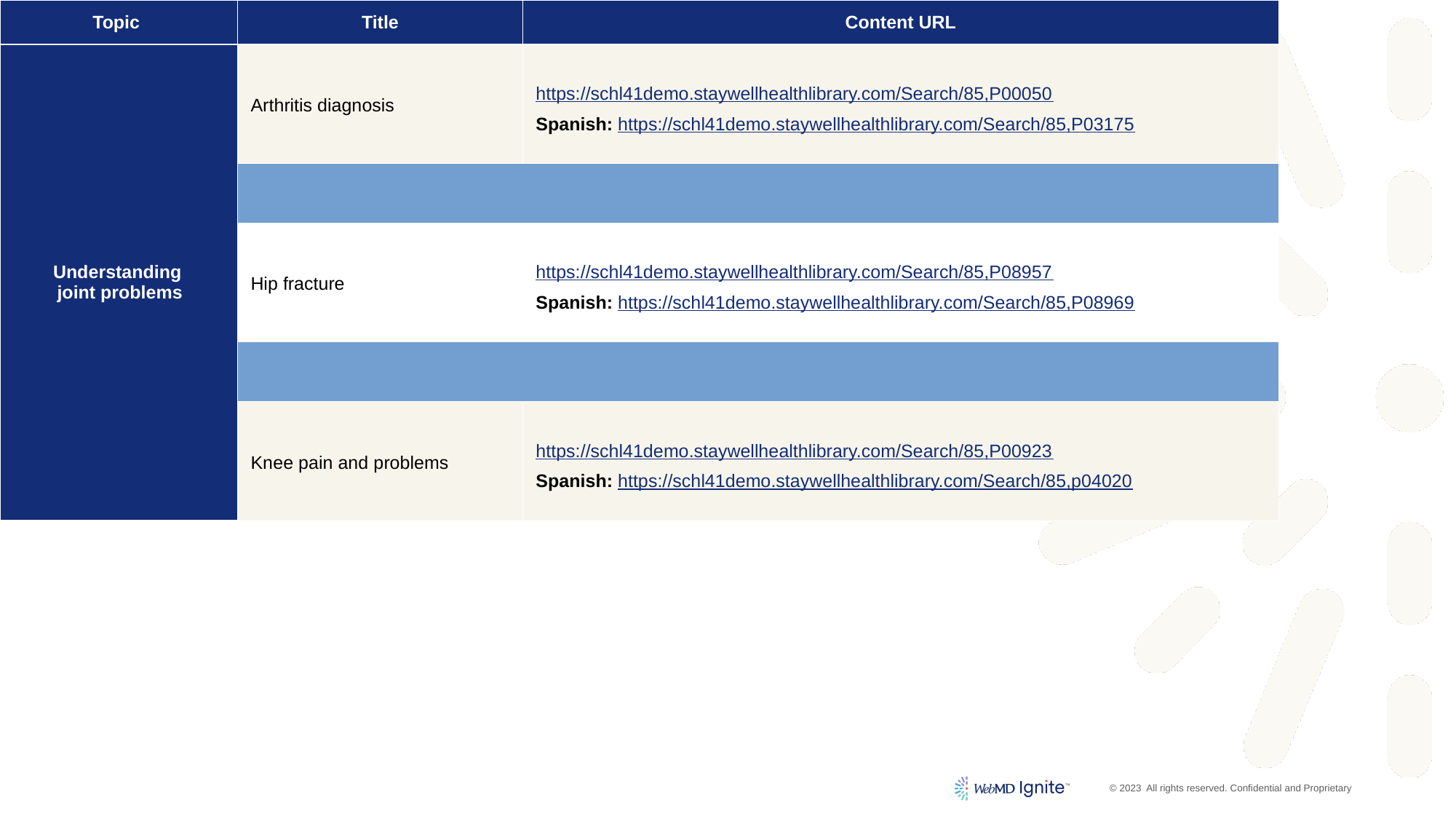

# Leverage your CHL to the fullest
Start with the CHL as you create your own content marketing campaigns. We’ve done the research for you.
| Topic | Title | Content URL |
| --- | --- | --- |
| Understanding joint problems | Arthritis diagnosis | https://schl41demo.staywellhealthlibrary.com/Search/85,P00050 Spanish: https://schl41demo.staywellhealthlibrary.com/Search/85,P03175 |
|  |  |  |
|  | Hip fracture | https://schl41demo.staywellhealthlibrary.com/Search/85,P08957 Spanish: https://schl41demo.staywellhealthlibrary.com/Search/85,P08969 |
|  |  |  |
|  | Knee pain and problems | https://schl41demo.staywellhealthlibrary.com/Search/85,P00923 Spanish: https://schl41demo.staywellhealthlibrary.com/Search/85,p04020 |
|  |  |  |
|  | Shoulder pain and problems | https://schl41demo.staywellhealthlibrary.com/Search/85,P00940 Spanish: https://schl41demo.staywellhealthlibrary.com/Search/85,p04037 |
|  |  |  |